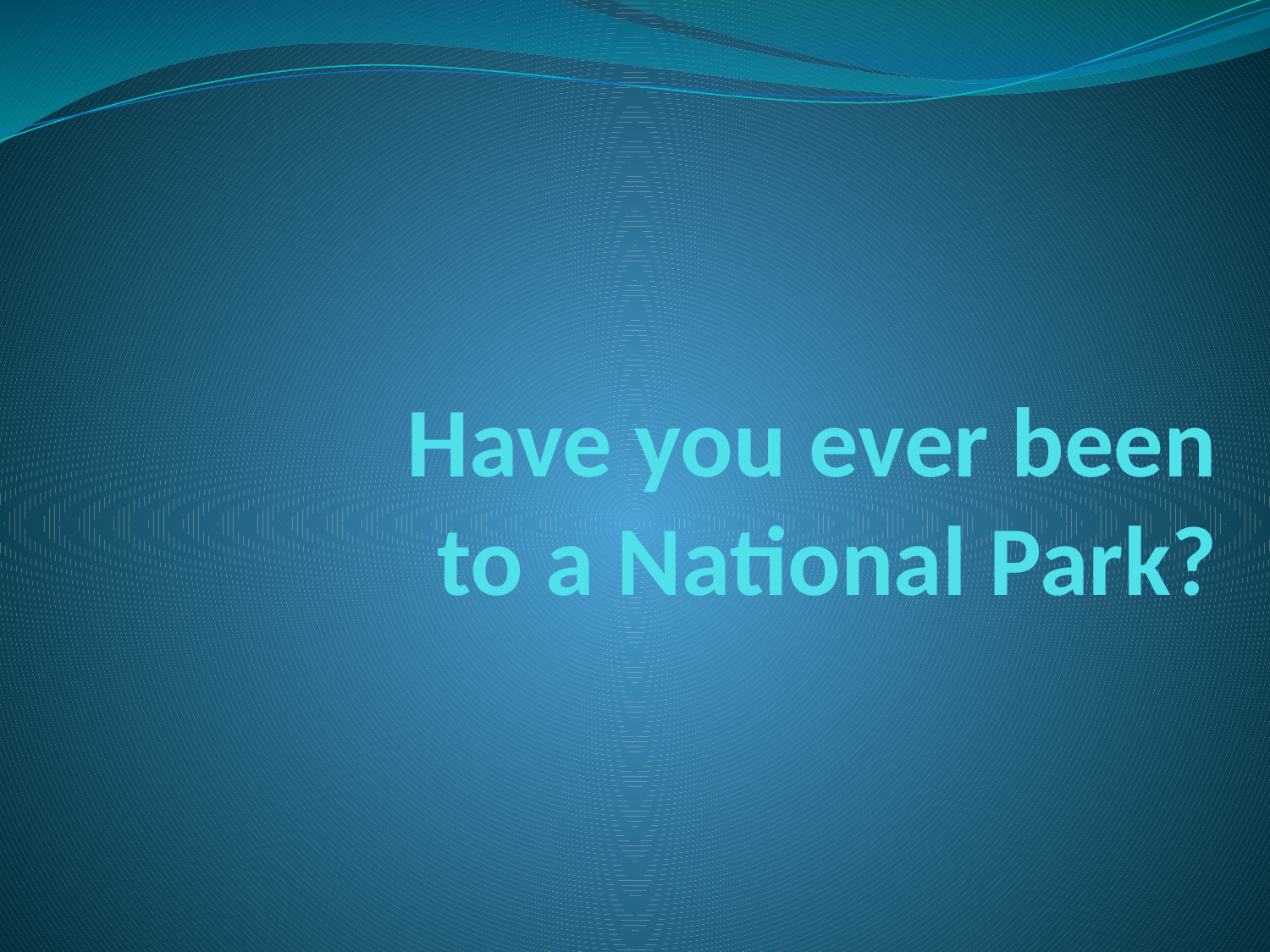

# Have you ever been to a National Park?